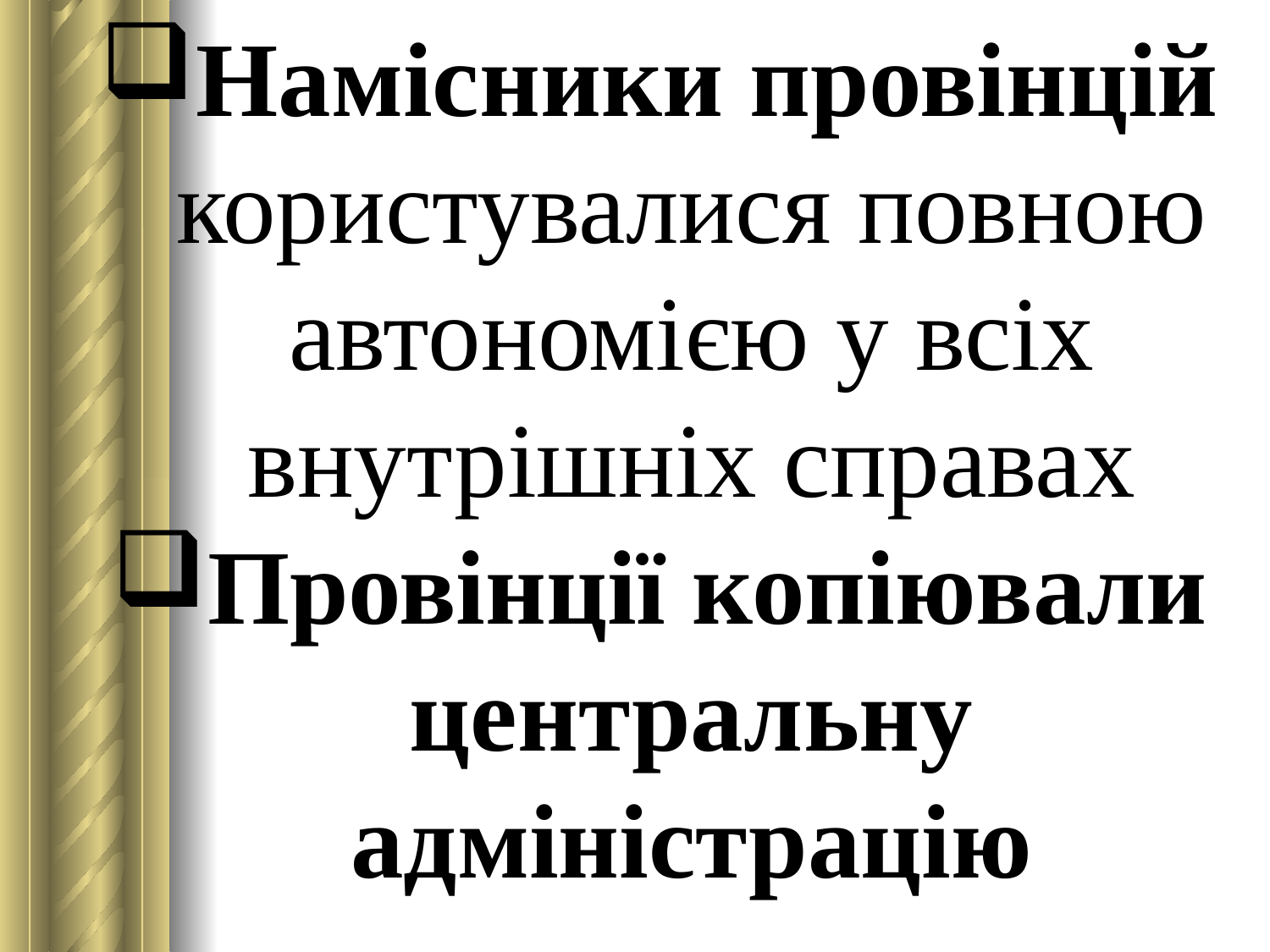

Намісники провінцій користувалися повною автономією у всіх внутрішніх справах
Провінції копіювали центральну адміністрацію